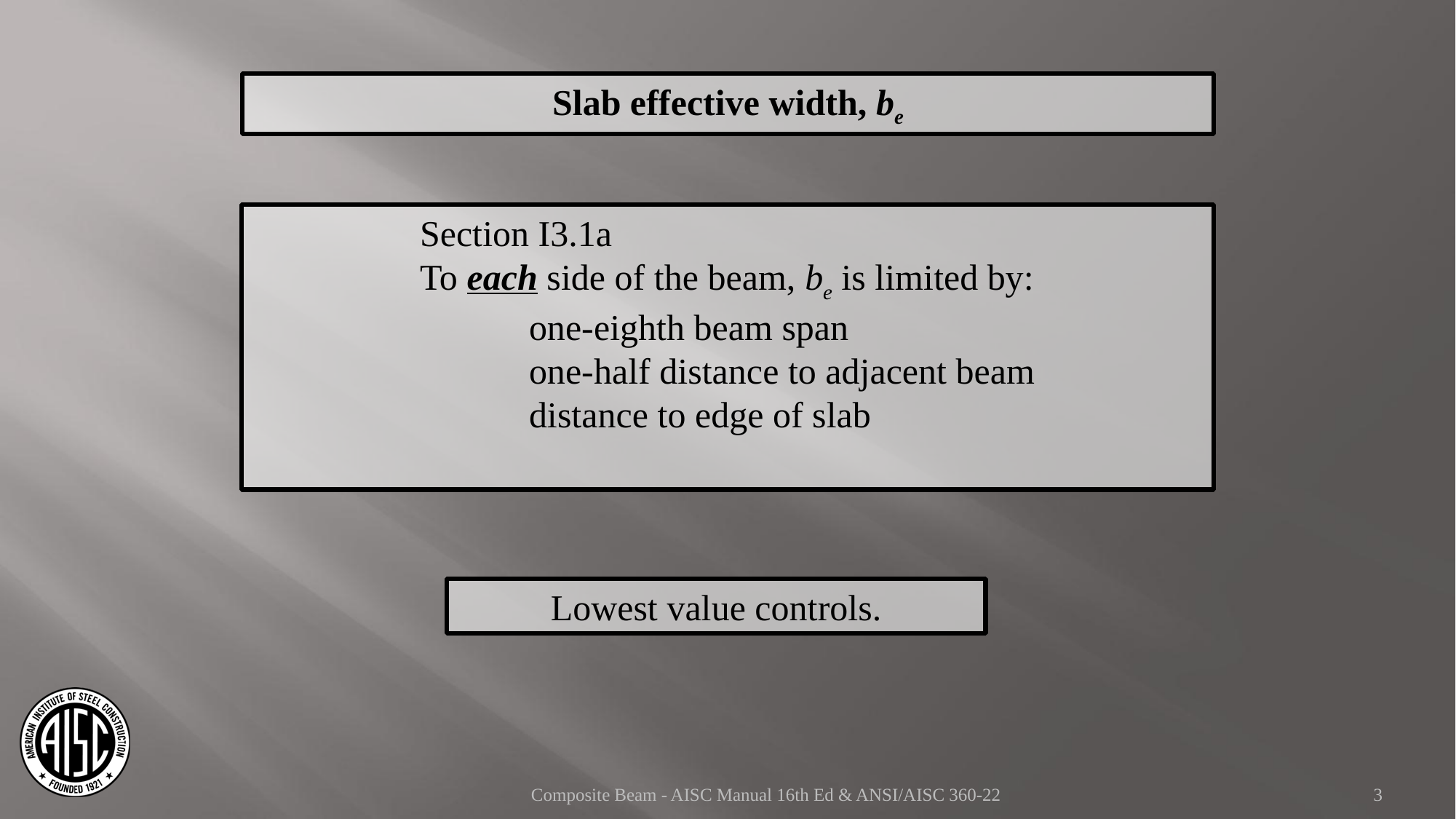

Slab effective width, be
Section I3.1a
To each side of the beam, be is limited by:
	one-eighth beam span
	one-half distance to adjacent beam
	distance to edge of slab

Lowest value controls.
Composite Beam - AISC Manual 16th Ed & ANSI/AISC 360-22
3